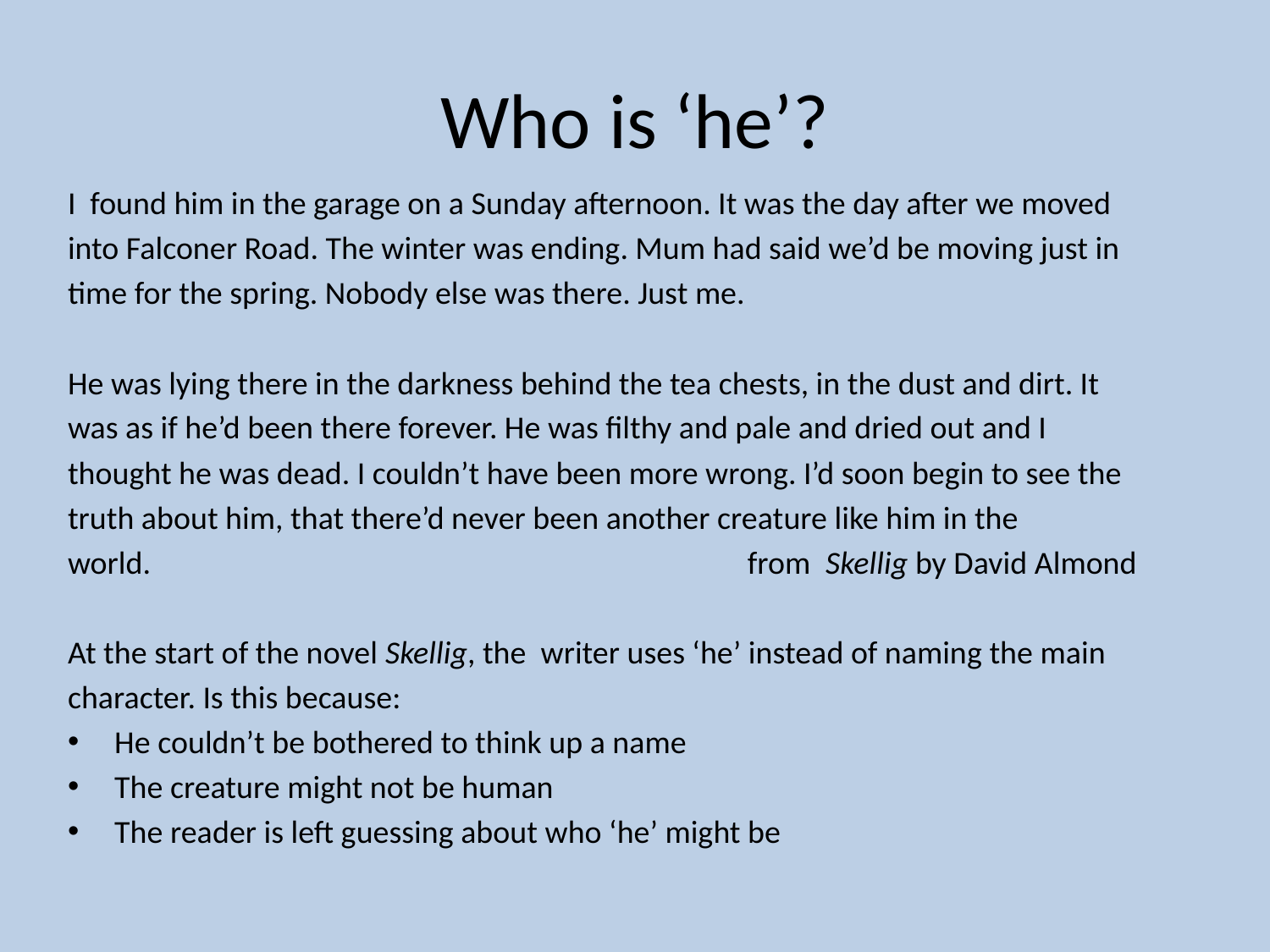

# Who is ‘he’?
I  found him in the garage on a Sunday afternoon. It was the day after we moved
into Falconer Road. The winter was ending. Mum had said we’d be moving just in
time for the spring. Nobody else was there. Just me.

He was lying there in the darkness behind the tea chests, in the dust and dirt. It
was as if he’d been there forever. He was filthy and pale and dried out and I
thought he was dead. I couldn’t have been more wrong. I’d soon begin to see the
truth about him, that there’d never been another creature like him in the
world.                                                                                   from  Skellig by David Almond

At the start of the novel Skellig, the  writer uses ‘he’ instead of naming the main
character. Is this because:
He couldn’t be bothered to think up a name
The creature might not be human
The reader is left guessing about who ‘he’ might be